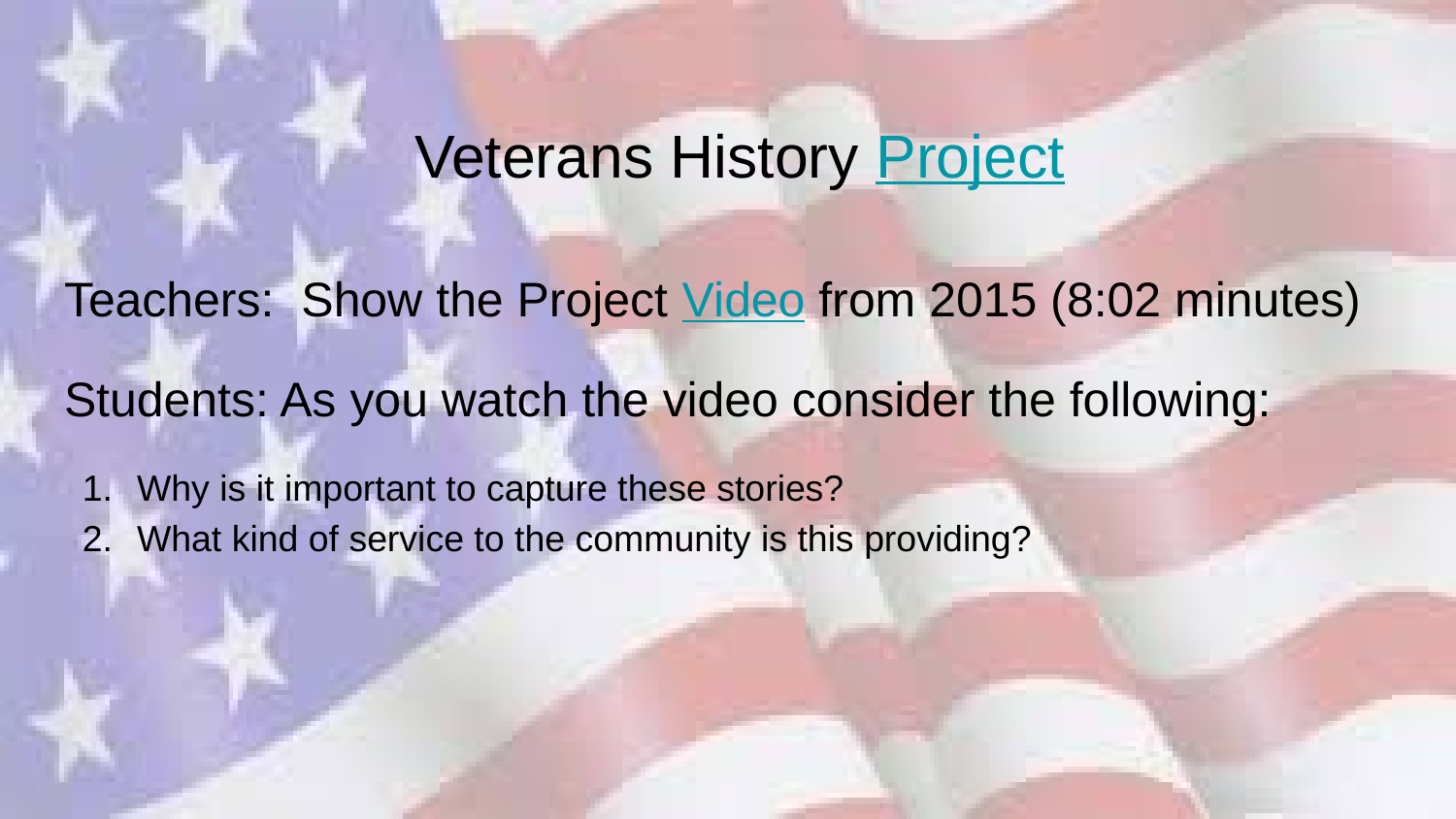

# Veterans History Project
Teachers:  Show the Project Video from 2015 (8:02 minutes)
Students: As you watch the video consider the following:
Why is it important to capture these stories?
What kind of service to the community is this providing?